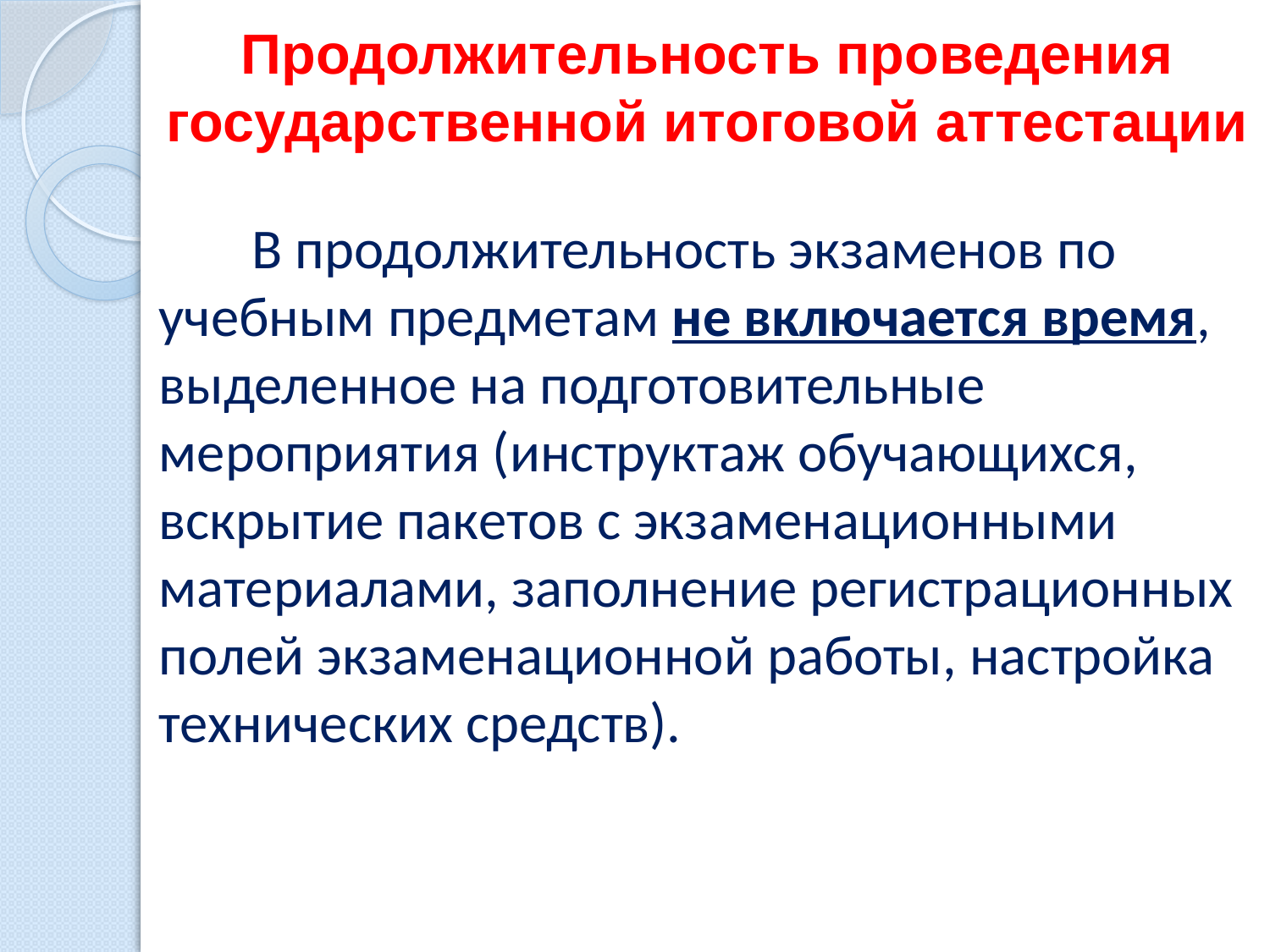

# Продолжительность проведения государственной итоговой аттестации
        В продолжительность экзаменов по учебным предметам не включается время, выделенное на подготовительные мероприятия (инструктаж обучающихся,  вскрытие пакетов с экзаменационными материалами, заполнение регистрационных полей экзаменационной работы, настройка технических средств).